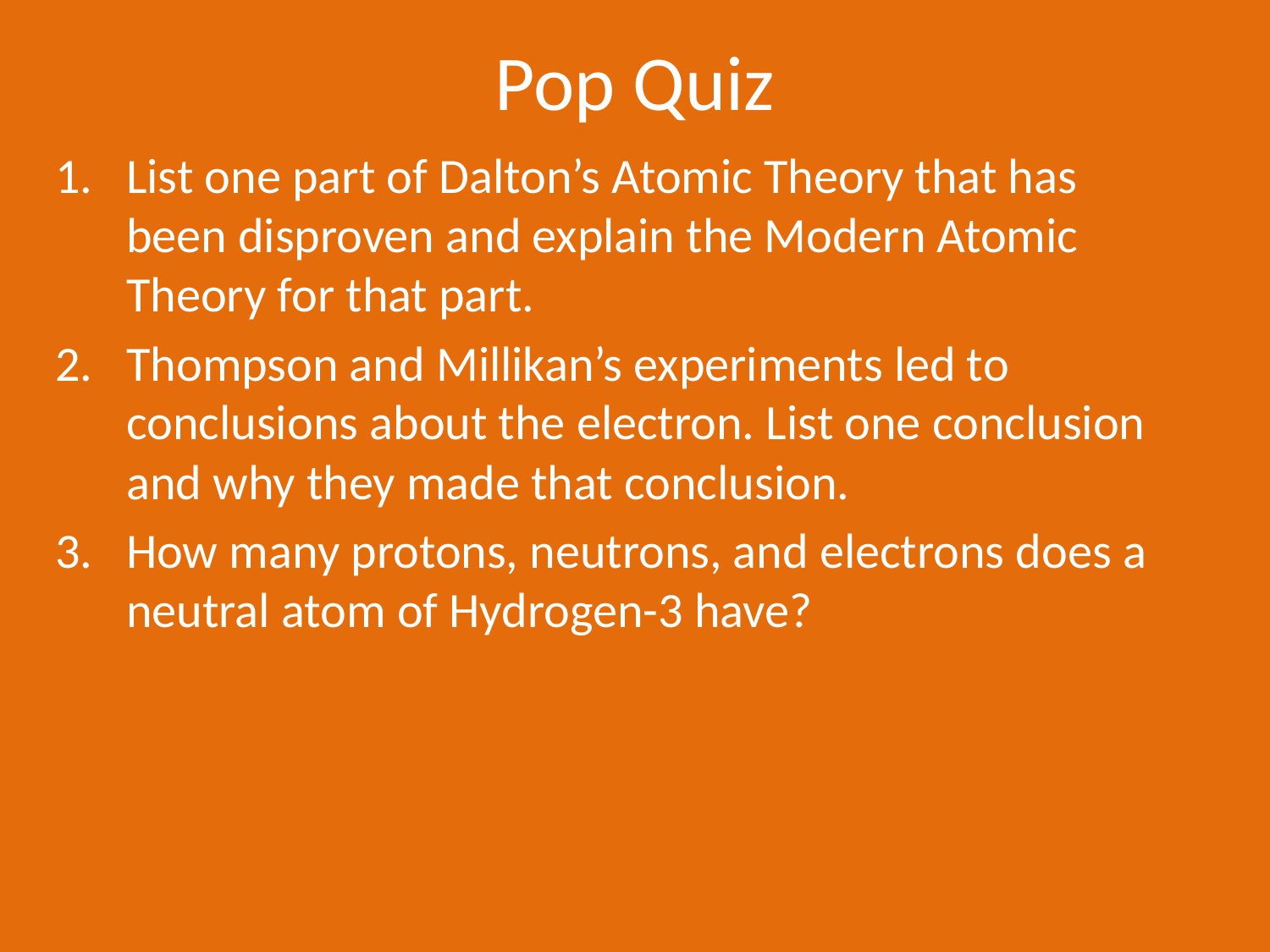

# Pop Quiz
List one part of Dalton’s Atomic Theory that has been disproven and explain the Modern Atomic Theory for that part.
Thompson and Millikan’s experiments led to conclusions about the electron. List one conclusion and why they made that conclusion.
How many protons, neutrons, and electrons does a neutral atom of Hydrogen-3 have?